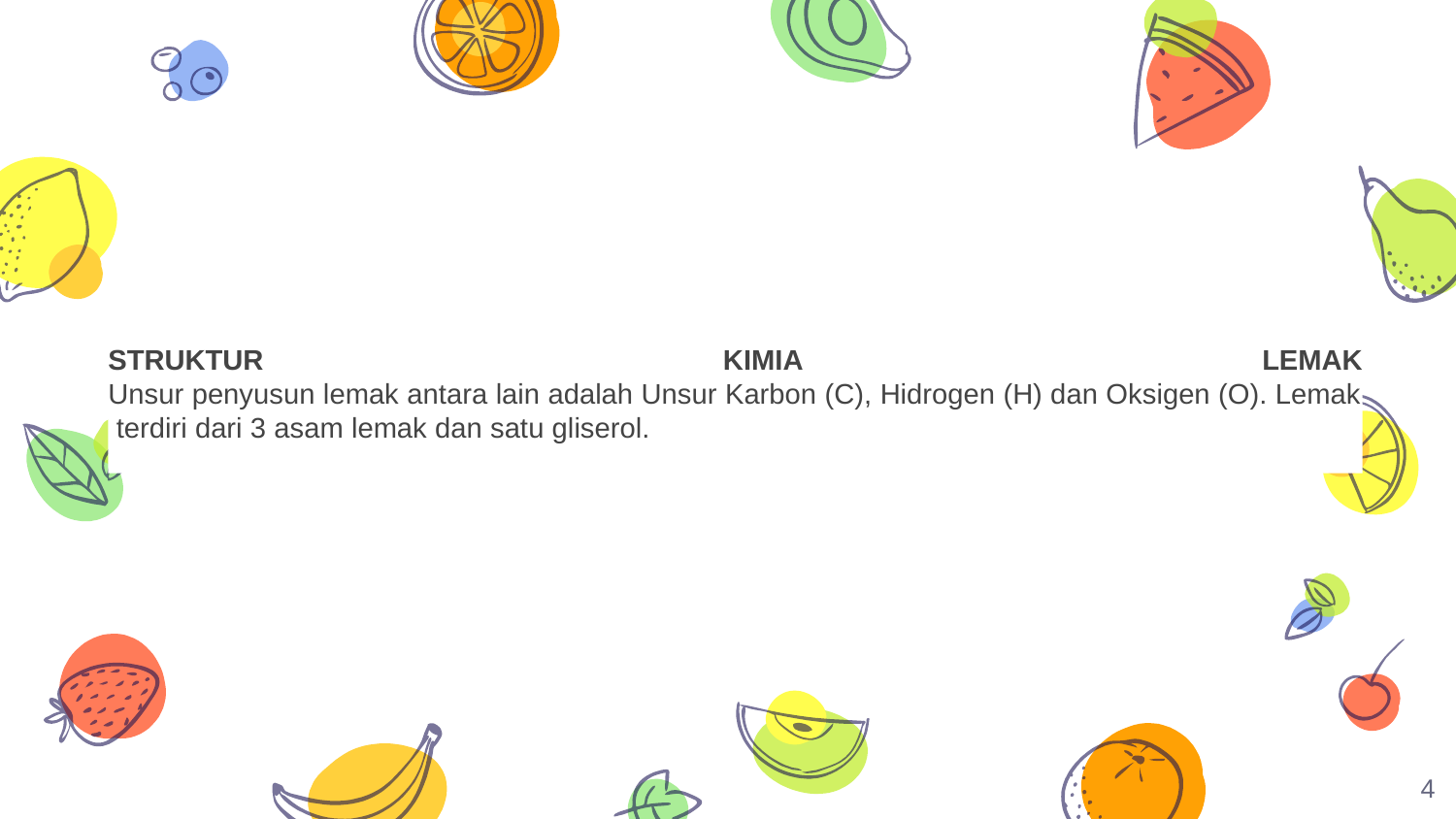

STRUKTUR KIMIA LEMAK
Unsur penyusun lemak antara lain adalah Unsur Karbon (C), Hidrogen (H) dan Oksigen (O). Lemak
 terdiri dari 3 asam lemak dan satu gliserol.
4